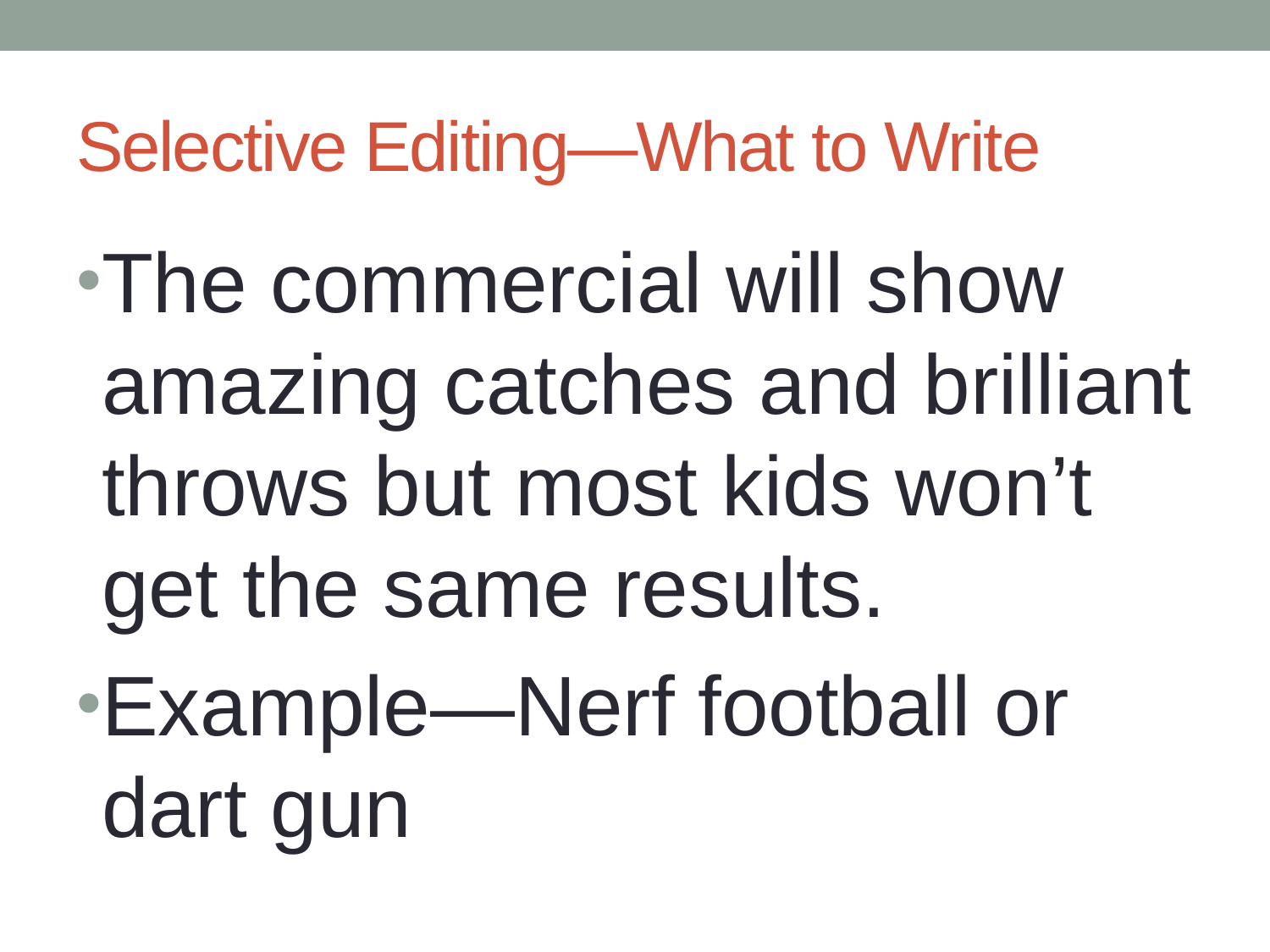

# Selective Editing—What to Write
The commercial will show amazing catches and brilliant throws but most kids won’t get the same results.
Example—Nerf football or dart gun